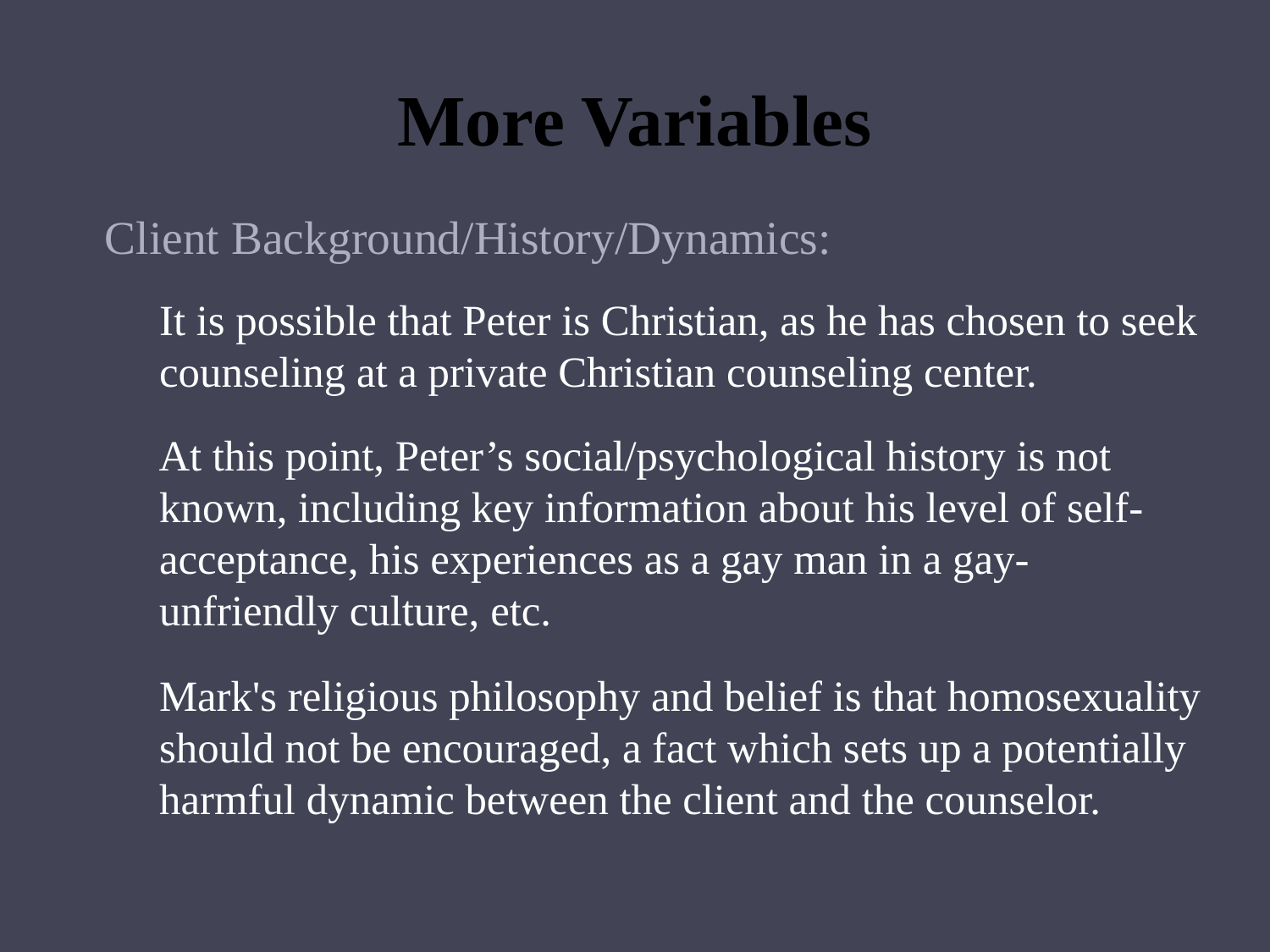

# More Variables
Client Background/History/Dynamics:
	It is possible that Peter is Christian, as he has chosen to seek counseling at a private Christian counseling center.

     At this point, Peter’s social/psychological history is not known, including key information about his level of self-acceptance, his experiences as a gay man in a gay-unfriendly culture, etc.

	Mark's religious philosophy and belief is that homosexuality should not be encouraged, a fact which sets up a potentially harmful dynamic between the client and the counselor.